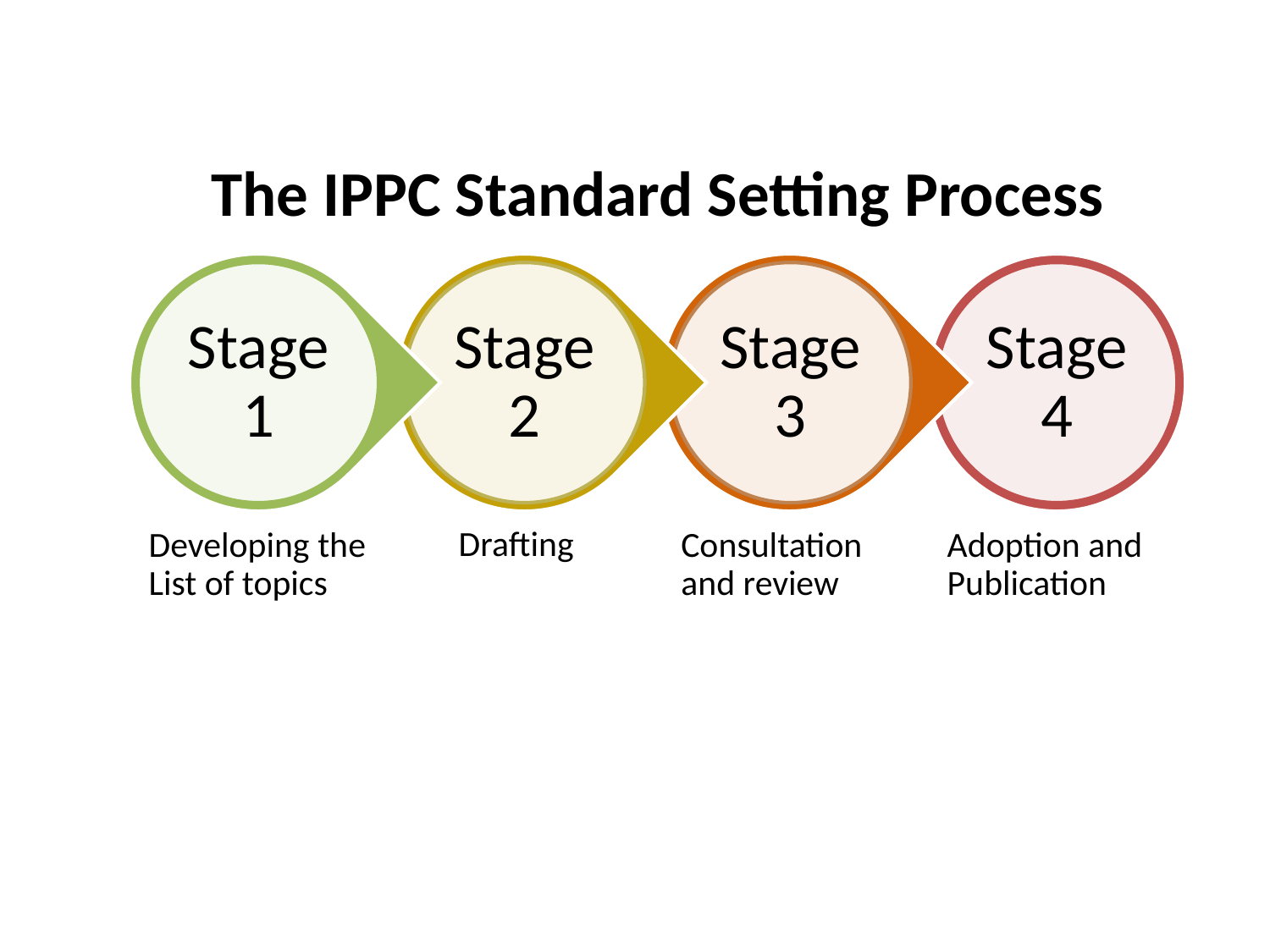

The IPPC Standard Setting Process

Stage 1
Stage 2
Stage 3
Stage 4
Drafting
Developing the List of topics
Consultation and review
Adoption and Publication